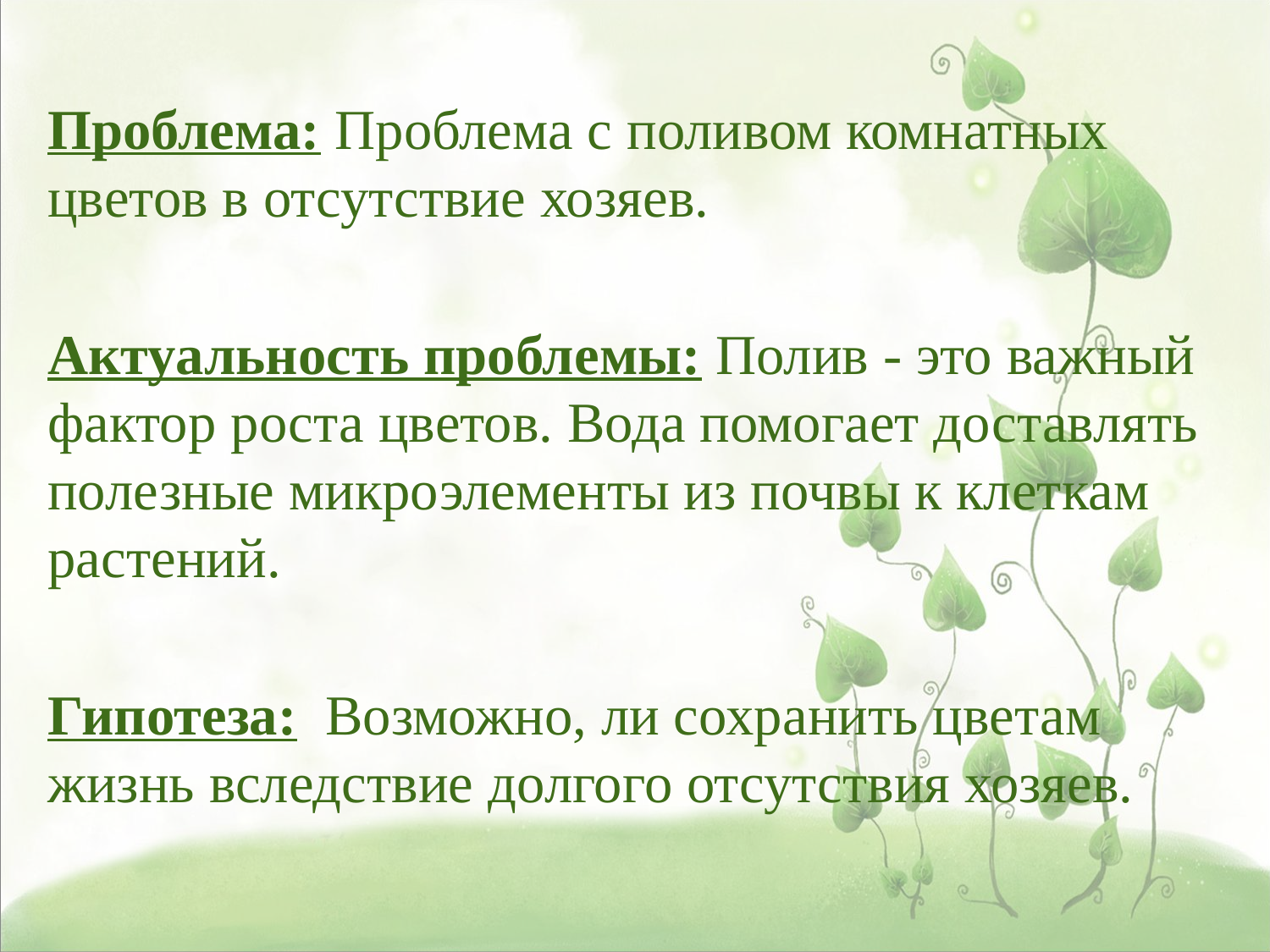

Проблема: Проблема с поливом комнатных цветов в отсутствие хозяев.

Актуальность проблемы: Полив - это важный фактор роста цветов. Вода помогает доставлять полезные микроэлементы из почвы к клеткам растений.

Гипотеза:  Возможно, ли сохранить цветам жизнь вследствие долгого отсутствия хозяев.